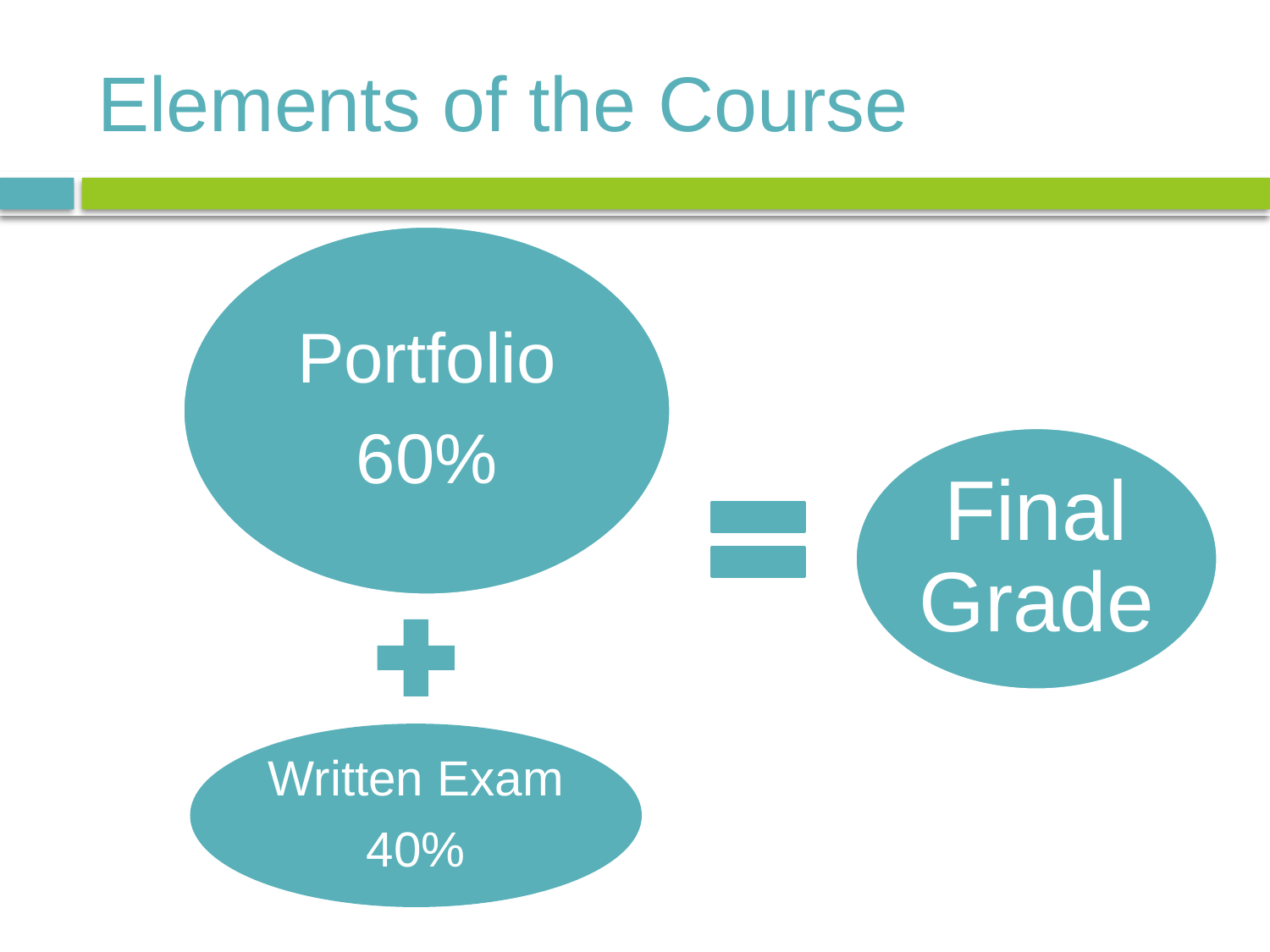

# Elements of the Course
Portfolio
60%

Written Exam
40%

Final Grade